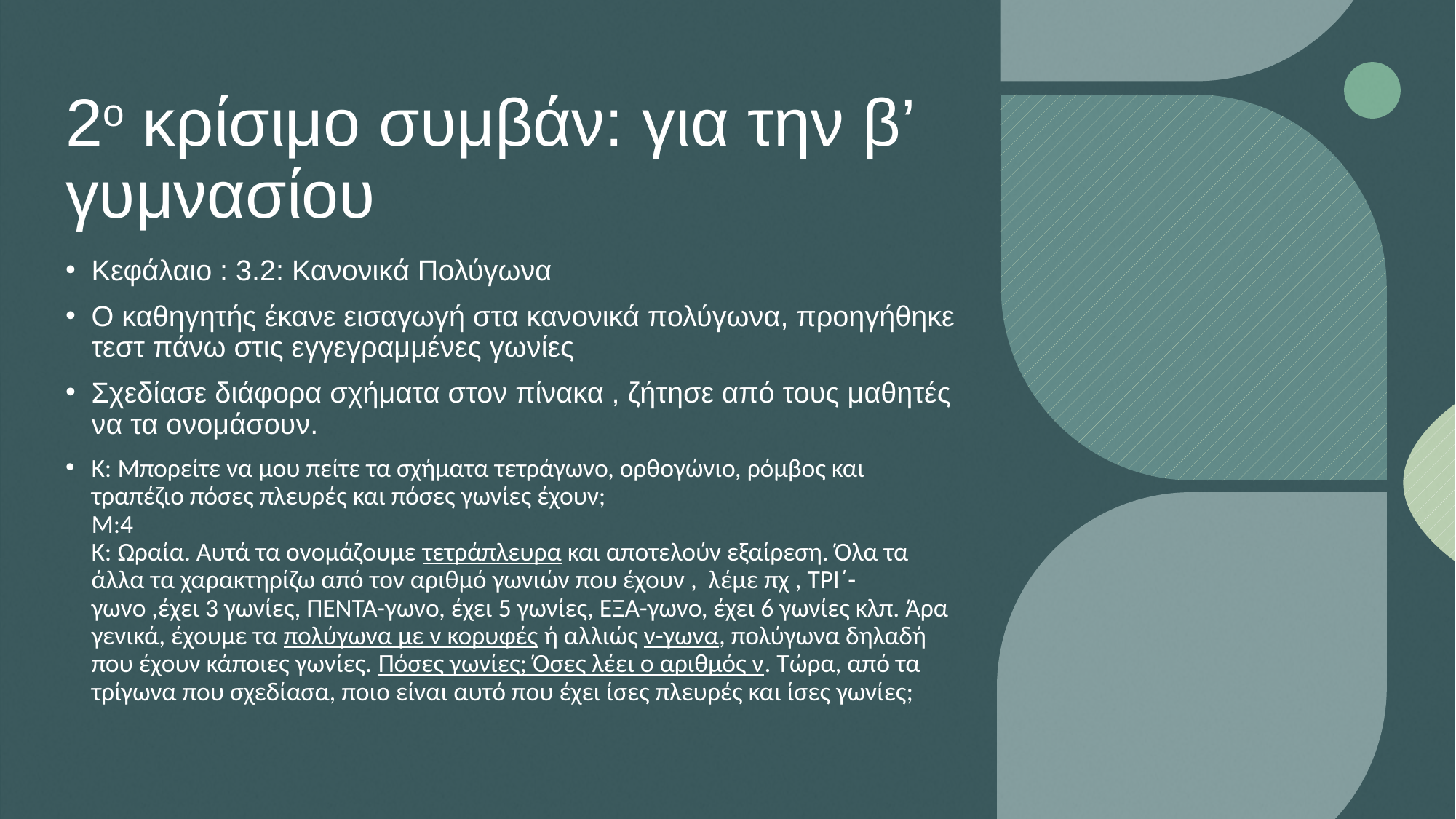

# 2ο κρίσιμο συμβάν: για την β’ γυμνασίου
Κεφάλαιο : 3.2: Κανονικά Πολύγωνα
Ο καθηγητής έκανε εισαγωγή στα κανονικά πολύγωνα, προηγήθηκε τεστ πάνω στις εγγεγραμμένες γωνίες
Σχεδίασε διάφορα σχήματα στον πίνακα , ζήτησε από τους μαθητές να τα ονομάσουν.
Κ: Μπορείτε να μου πείτε τα σχήματα τετράγωνο, ορθογώνιο, ρόμβος και τραπέζιο πόσες πλευρές και πόσες γωνίες έχουν;
Μ:4
Κ: Ωραία. Αυτά τα ονομάζουμε τετράπλευρα και αποτελούν εξαίρεση. Όλα τα άλλα τα χαρακτηρίζω από τον αριθμό γωνιών που έχουν ,  λέμε πχ , ΤΡΙ΄-γωνο ,έχει 3 γωνίες, ΠΕΝΤΑ-γωνο, έχει 5 γωνίες, ΕΞΑ-γωνο, έχει 6 γωνίες κλπ. Άρα γενικά, έχουμε τα πολύγωνα με ν κορυφές ή αλλιώς ν-γωνα, πολύγωνα δηλαδή που έχουν κάποιες γωνίες. Πόσες γωνίες; Όσες λέει ο αριθμός ν. Τώρα, από τα τρίγωνα που σχεδίασα, ποιο είναι αυτό που έχει ίσες πλευρές και ίσες γωνίες;